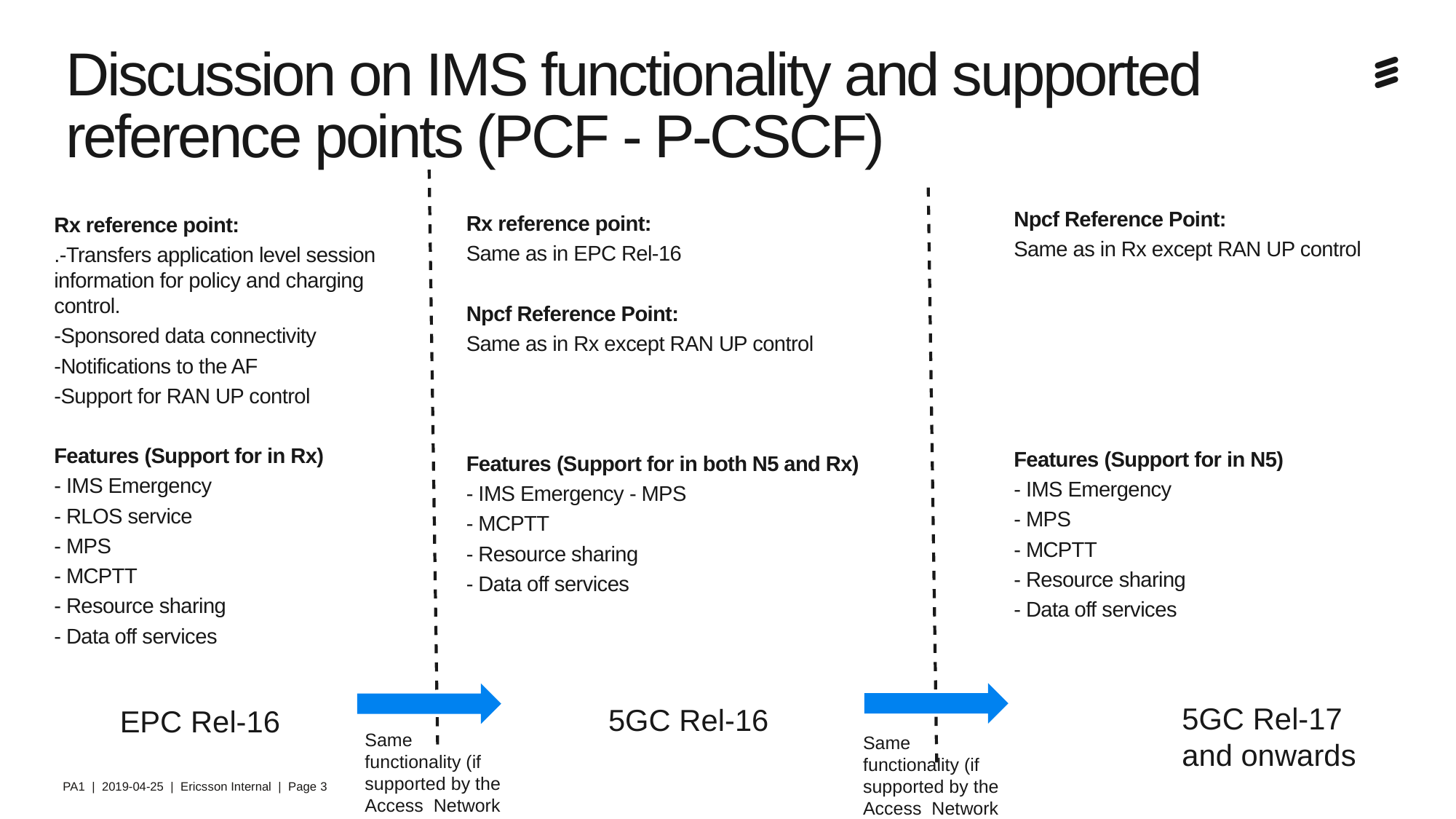

# Discussion on IMS functionality and supported reference points (PCF - P-CSCF)
Npcf Reference Point:
Same as in Rx except RAN UP control

Features (Support for in N5)
- IMS Emergency
- MPS
- MCPTT
- Resource sharing
- Data off services

Rx reference point:
Same as in EPC Rel-16

Npcf Reference Point:
Same as in Rx except RAN UP control

Features (Support for in both N5 and Rx)
- IMS Emergency - MPS
- MCPTT
- Resource sharing
- Data off services

Rx reference point:
.-Transfers application level session information for policy and charging control.
-Sponsored data connectivity
-Notifications to the AF
-Support for RAN UP control

Features (Support for in Rx)
- IMS Emergency
- RLOS service
- MPS
- MCPTT
- Resource sharing
- Data off services

5GC Rel-17 and onwards
5GC Rel-16
EPC Rel-16
Same functionality (if supported by the Access  Network (5G)
Same functionality (if supported by the Access  Network (5G)